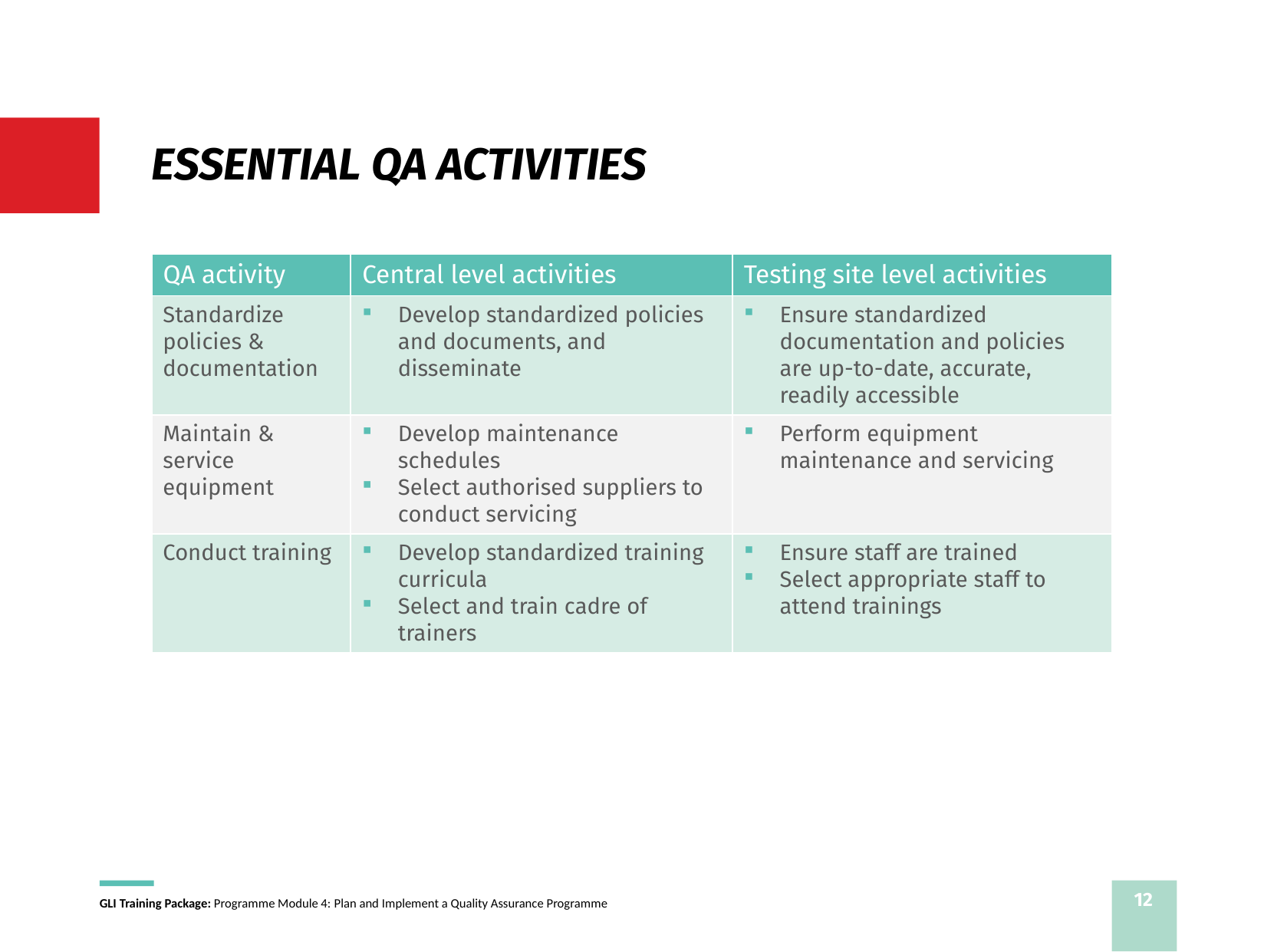

# ESSENTIAL QA ACTIVITIES
| QA activity | Central level activities | Testing site level activities |
| --- | --- | --- |
| Standardize policies & documentation | Develop standardized policies and documents, and disseminate | Ensure standardized documentation and policies are up-to-date, accurate, readily accessible |
| Maintain & service equipment | Develop maintenance schedules Select authorised suppliers to conduct servicing | Perform equipment maintenance and servicing |
| Conduct training | Develop standardized training curricula Select and train cadre of trainers | Ensure staff are trained Select appropriate staff to attend trainings |